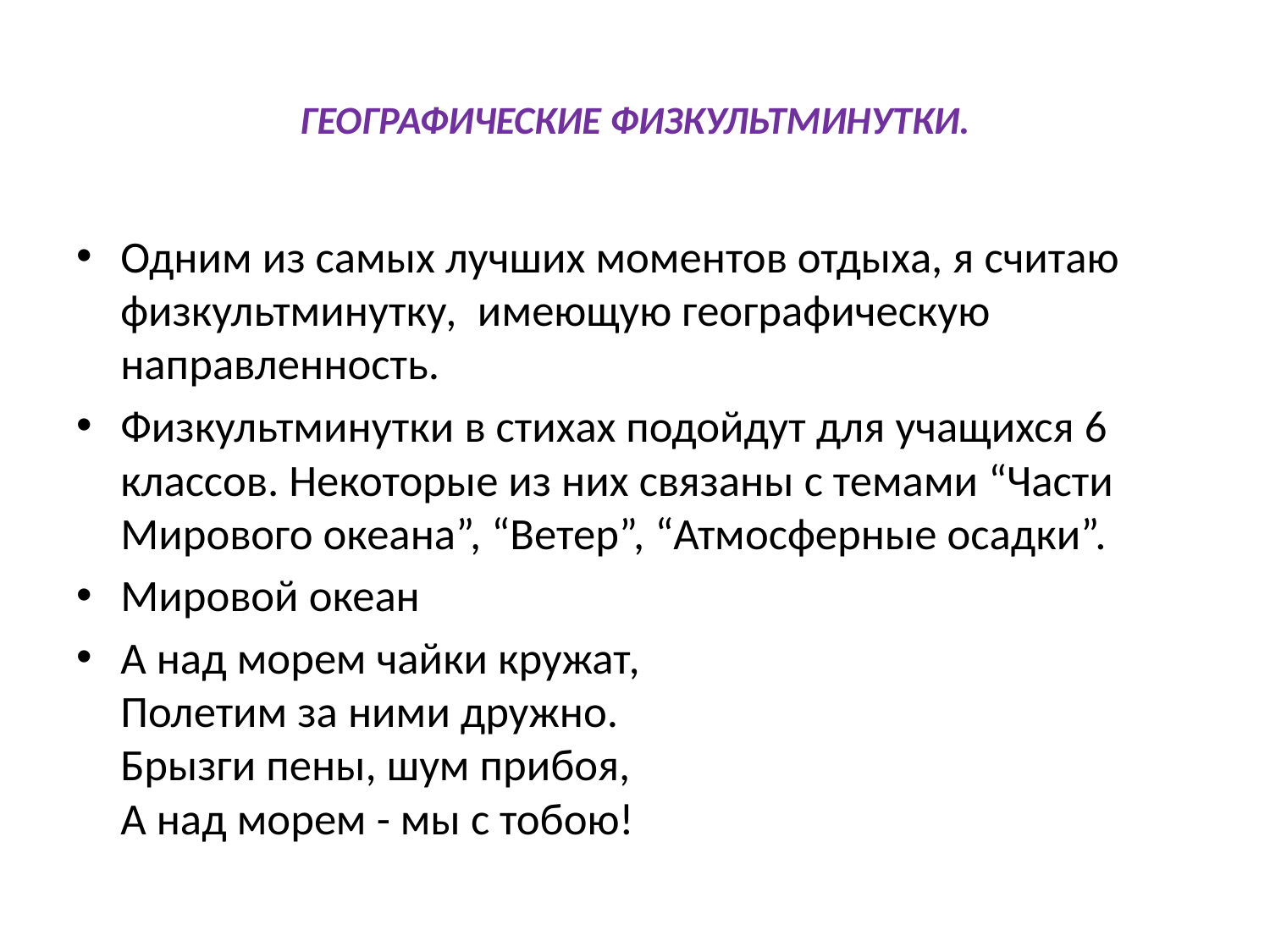

# ГЕОГРАФИЧЕСКИЕ ФИЗКУЛЬТМИНУТКИ.
Одним из самых лучших моментов отдыха, я считаю физкультминутку,  имеющую географическую направленность.
Физкультминутки в стихах подойдут для учащихся 6 классов. Некоторые из них связаны с темами “Части Мирового океана”, “Ветер”, “Атмосферные осадки”.
Мировой океан
А над морем чайки кружат,
Полетим за ними дружно.
Брызги пены, шум прибоя,
А над морем - мы с тобою!